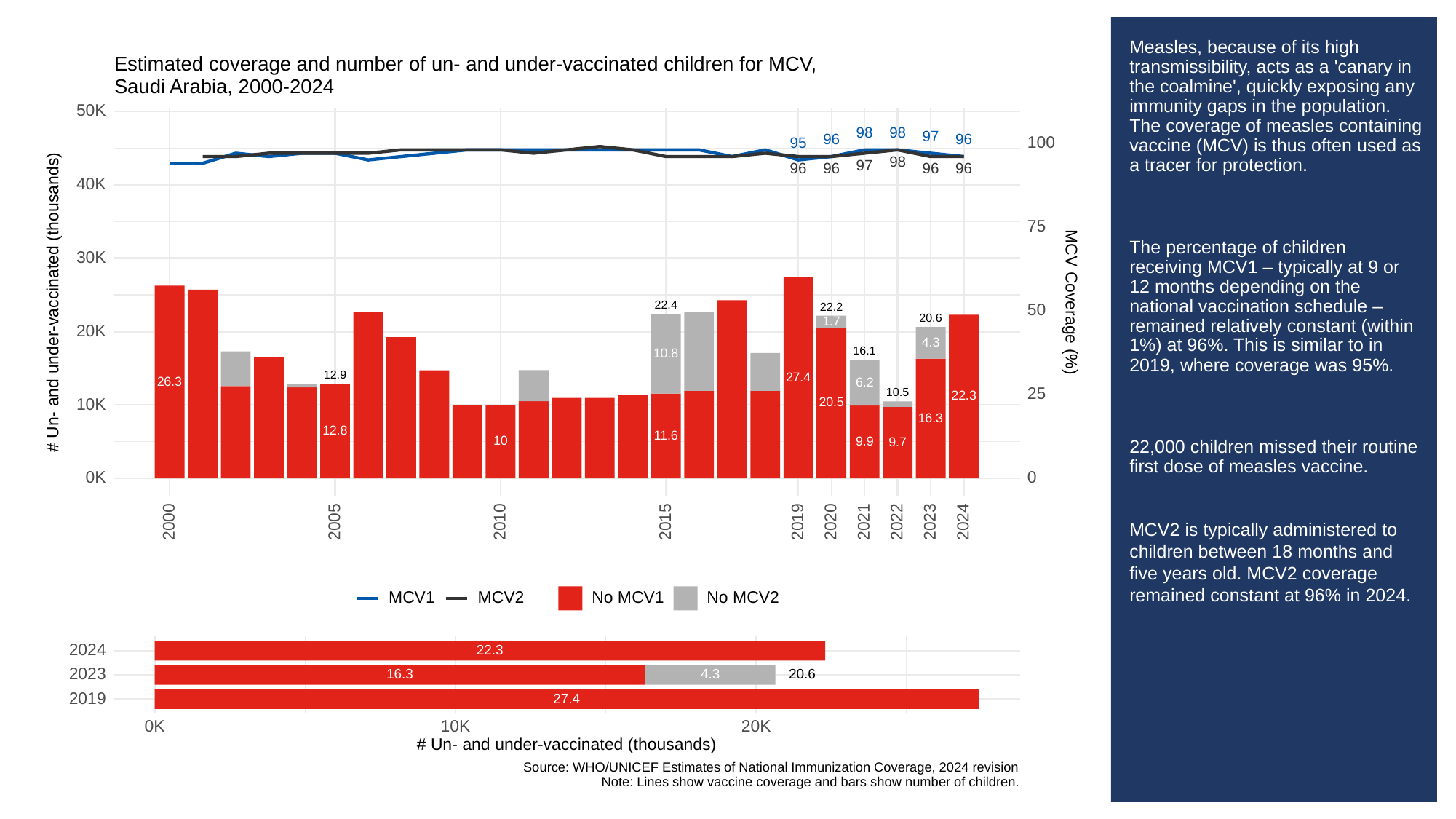

# Measles, because of its high transmissibility, acts as a 'canary in the coalmine', quickly exposing any immunity gaps in the population. The coverage of measles containing vaccine (MCV) is thus often used as a tracer for protection.

The percentage of children receiving MCV1 – typically at 9 or 12 months depending on the national vaccination schedule – remained relatively constant (within 1%) at 96%. This is similar to in 2019, where coverage was 95%.

22,000 children missed their routine first dose of measles vaccine.

MCV2 is typically administered to children between 18 months and five years old. MCV2 coverage remained constant at 96% in 2024.

Estimated coverage and number of un- and under-vaccinated children for MCV,
Saudi Arabia, 2000-2024
50K

98
98
97
96
96
100
95

98
97
96
96
96
96
40K

75

30K

# Un- and under-vaccinated (thousands)
MCV Coverage (%)

22.4
22.2
50

20.6

1.7
20K

4.3
16.1
10.8

12.9
27.4
26.3
6.2

25
10.5

22.3

20.5
10K

16.3
12.8
11.6
10
9.9
9.7

0K
0

2023
2000
2005
2010
2015
2019
2020
2021
2022
2024

MCV1
MCV2
No MCV1
No MCV2

2024
22.3

2023
16.3
4.3
20.6

2019
27.4

0K
10K
20K
# Un- and under-vaccinated (thousands)
Source: WHO/UNICEF Estimates of National Immunization Coverage, 2024 revision
Note: Lines show vaccine coverage and bars show number of children.